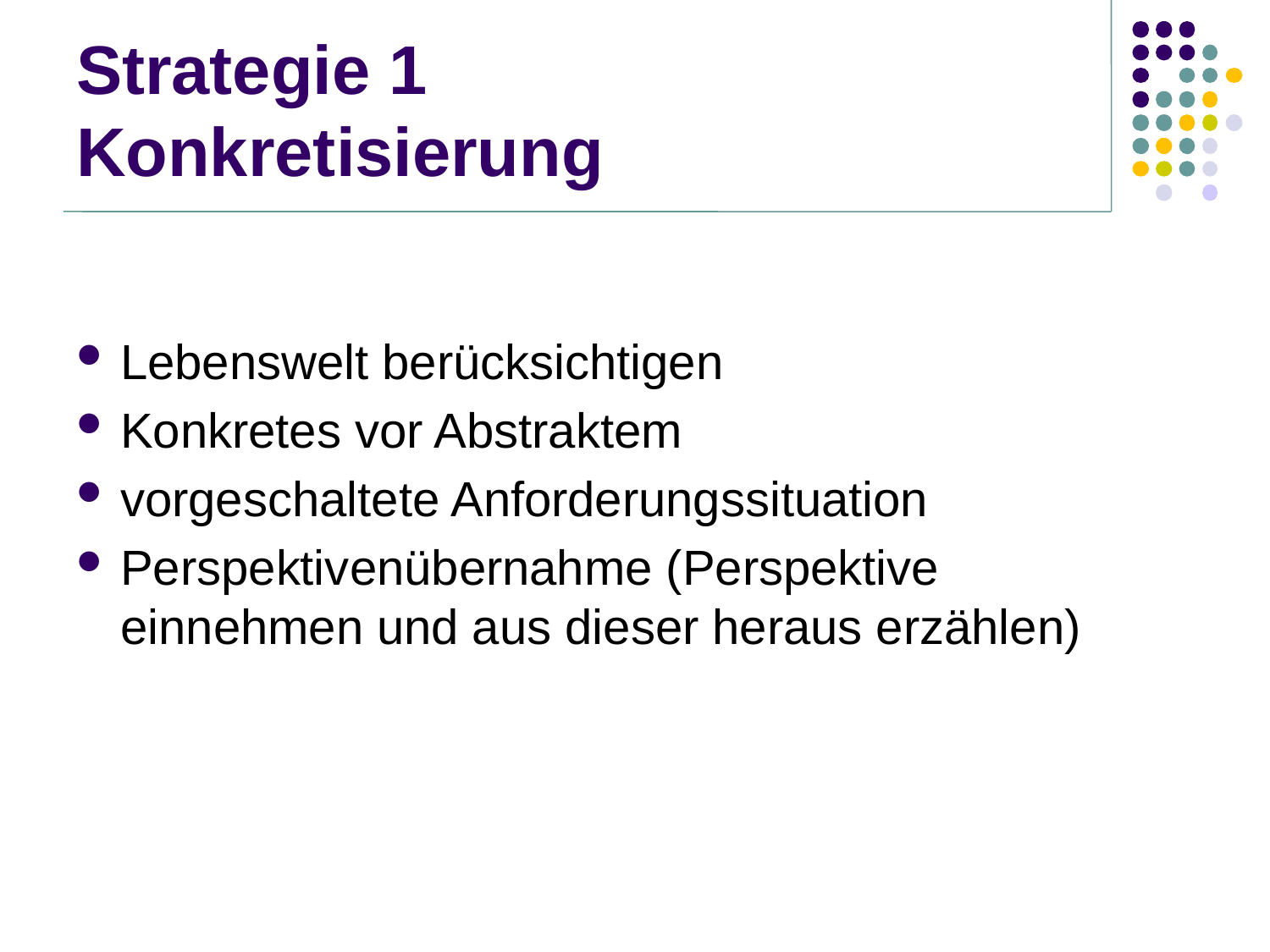

# Strategie 1 Konkretisierung

Lebenswelt berücksichtigen
Konkretes vor Abstraktem
vorgeschaltete Anforderungssituation
Perspektivenübernahme (Perspektive einnehmen und aus dieser heraus erzählen)